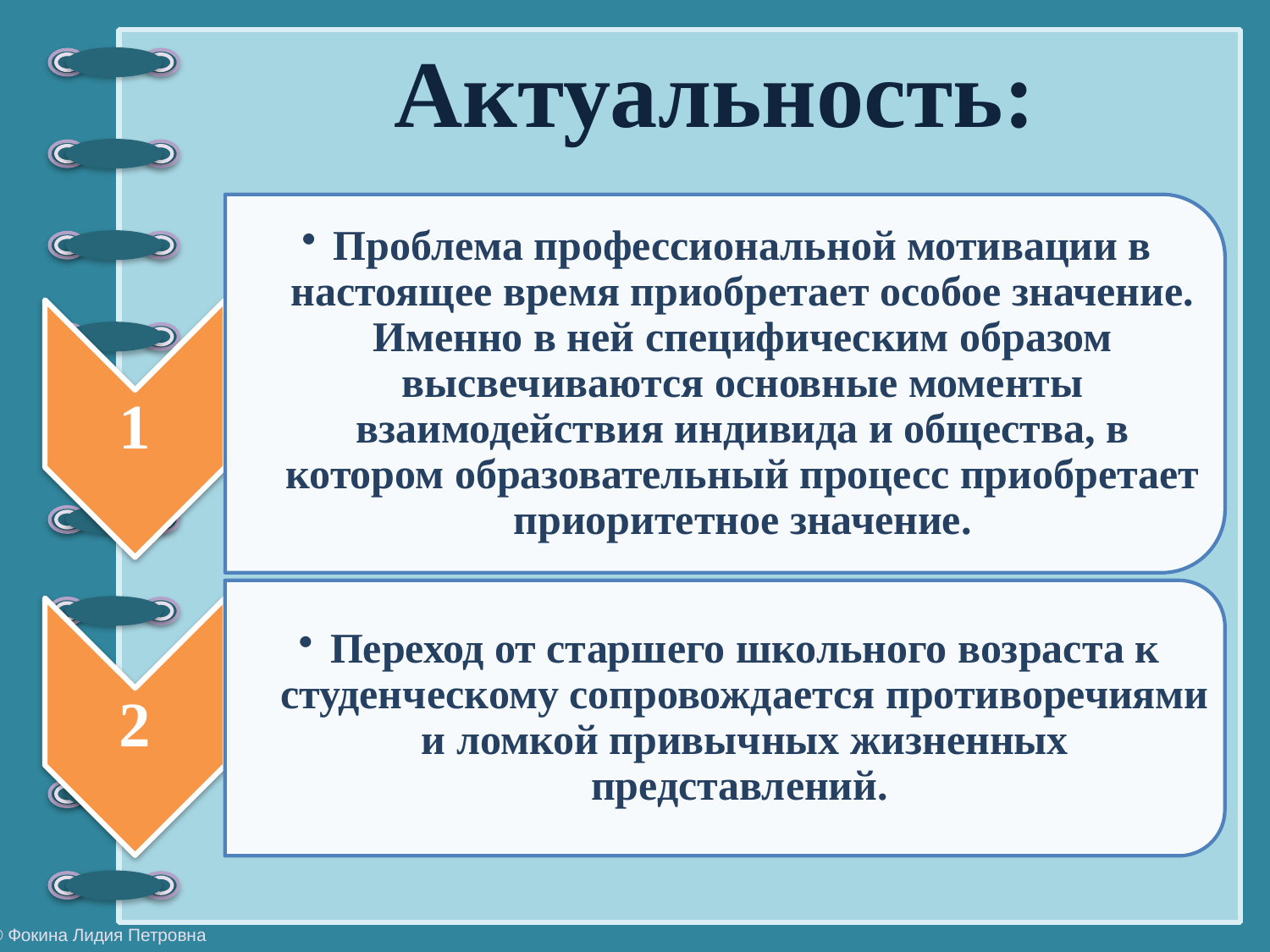

# Актуальность:
1
Проблема профессиональной мотивации в настоящее время приобретает особое значение. Именно в ней специфическим образом высвечиваются основные моменты взаимодействия индивида и общества, в котором образовательный процесс приобретает приоритетное значение.
2
Переход от старшего школьного возраста к студенческому сопровождается противоречиями и ломкой привычных жизненных представлений.